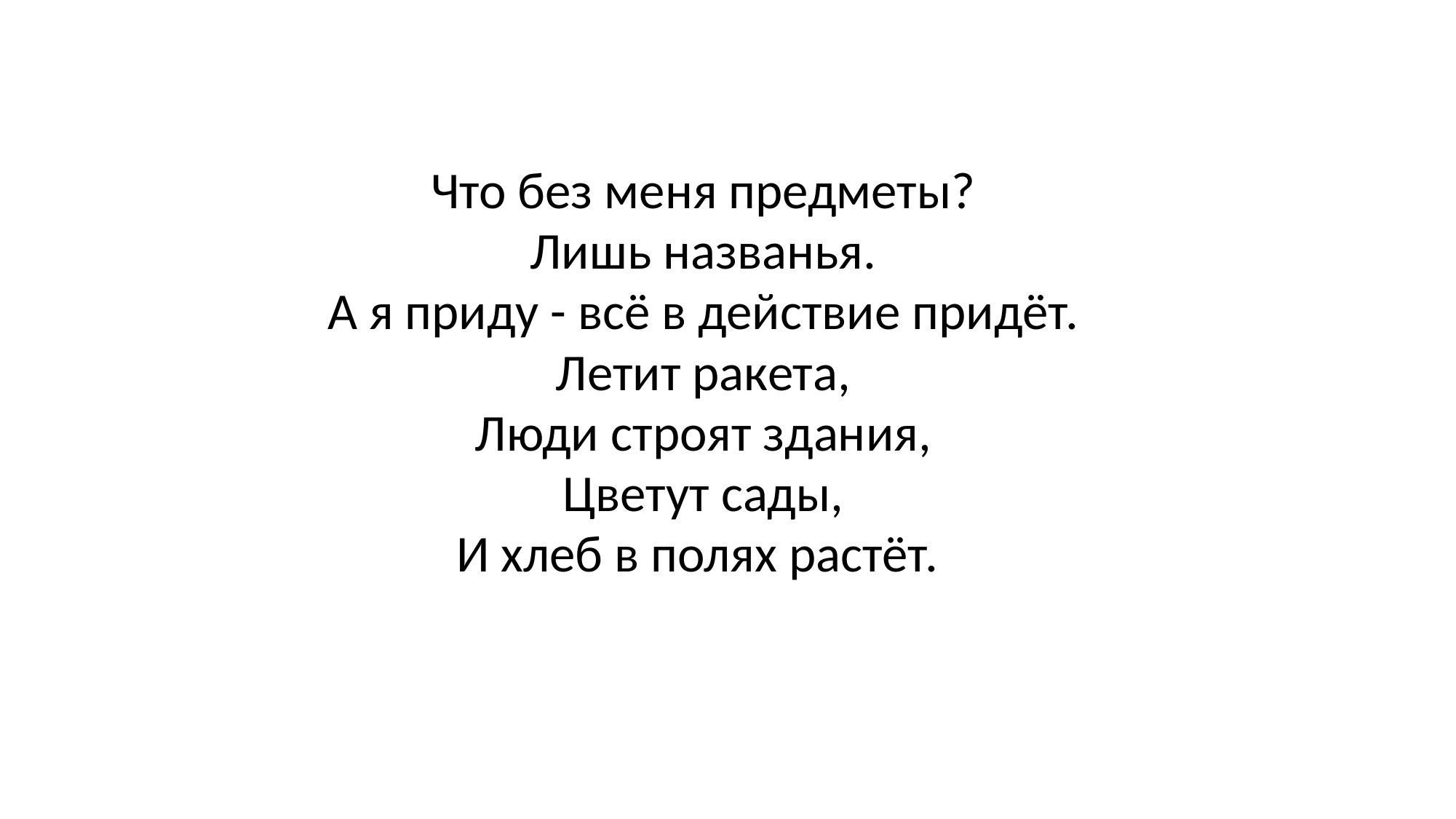

Что без меня предметы?
Лишь названья.
А я приду - всё в действие придёт.
Летит ракета,
Люди строят здания,
Цветут сады,
И хлеб в полях растёт.